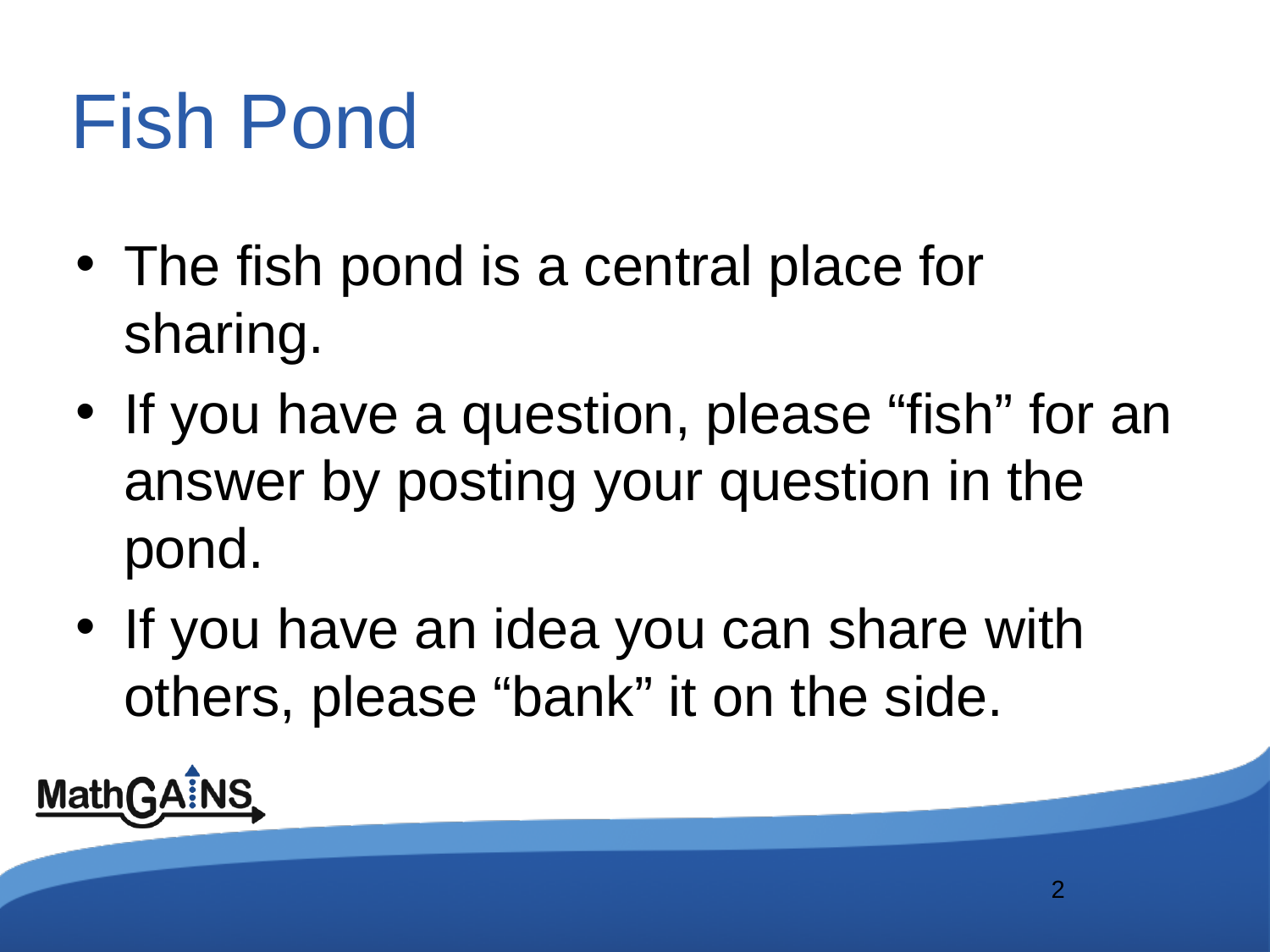

# Fish Pond
The fish pond is a central place for sharing.
If you have a question, please “fish” for an answer by posting your question in the pond.
If you have an idea you can share with others, please “bank” it on the side.
2